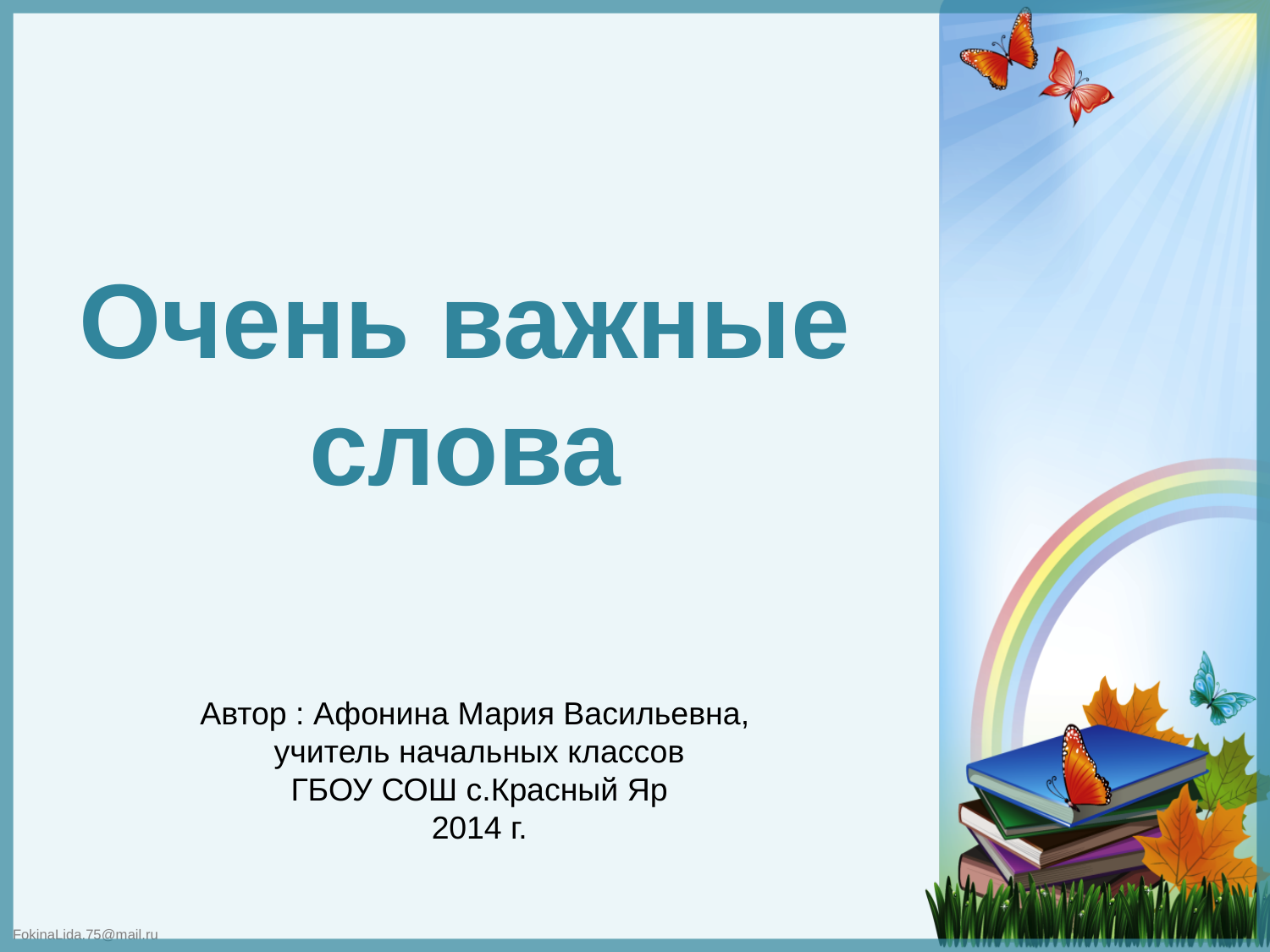

Очень важные слова
Автор : Афонина Мария Васильевна,
учитель начальных классов
ГБОУ СОШ с.Красный Яр
2014 г.